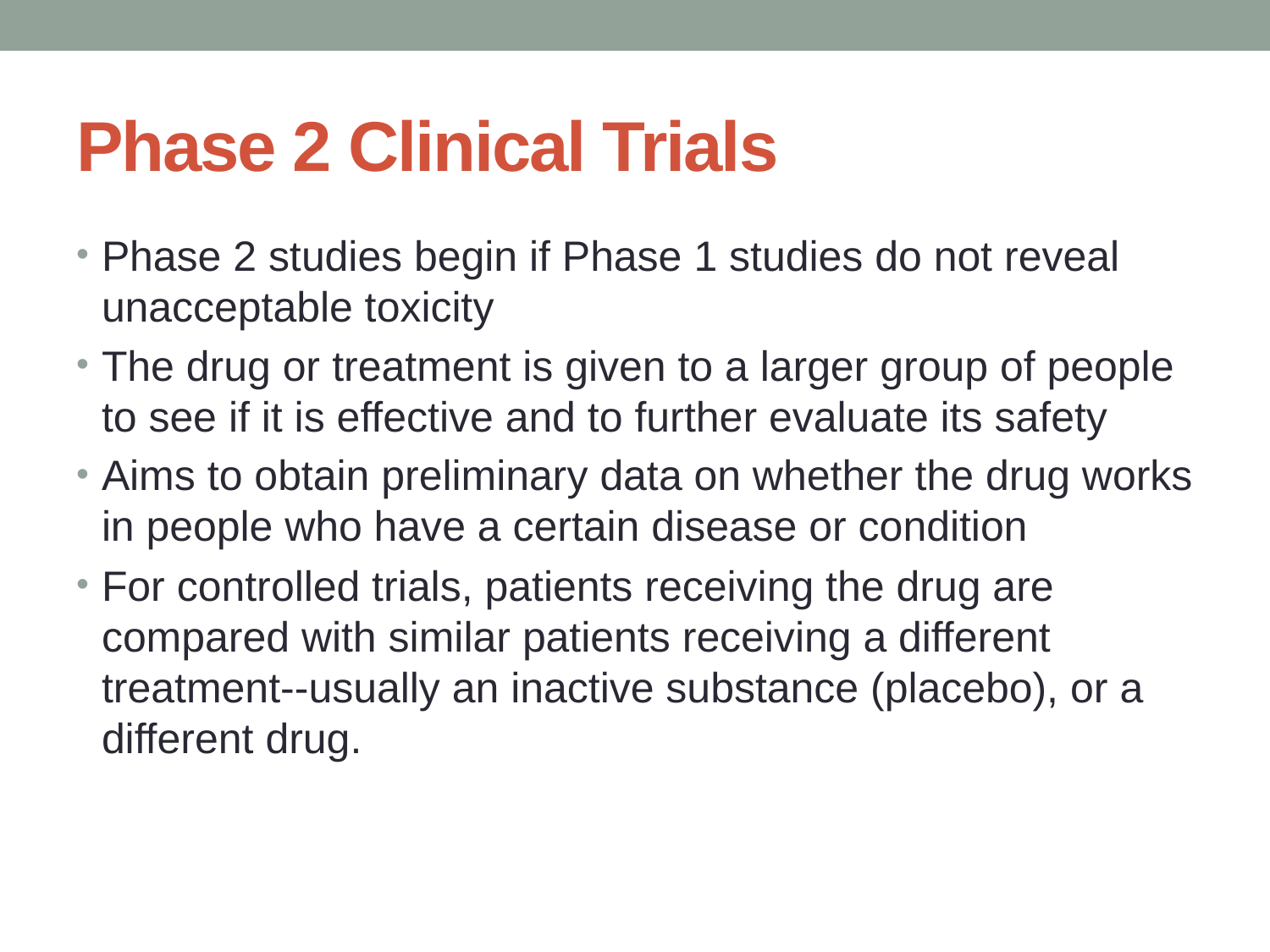

# Phase 2 Clinical Trials
Phase 2 studies begin if Phase 1 studies do not reveal unacceptable toxicity
The drug or treatment is given to a larger group of people to see if it is effective and to further evaluate its safety
Aims to obtain preliminary data on whether the drug works in people who have a certain disease or condition
For controlled trials, patients receiving the drug are compared with similar patients receiving a different treatment--usually an inactive substance (placebo), or a different drug.